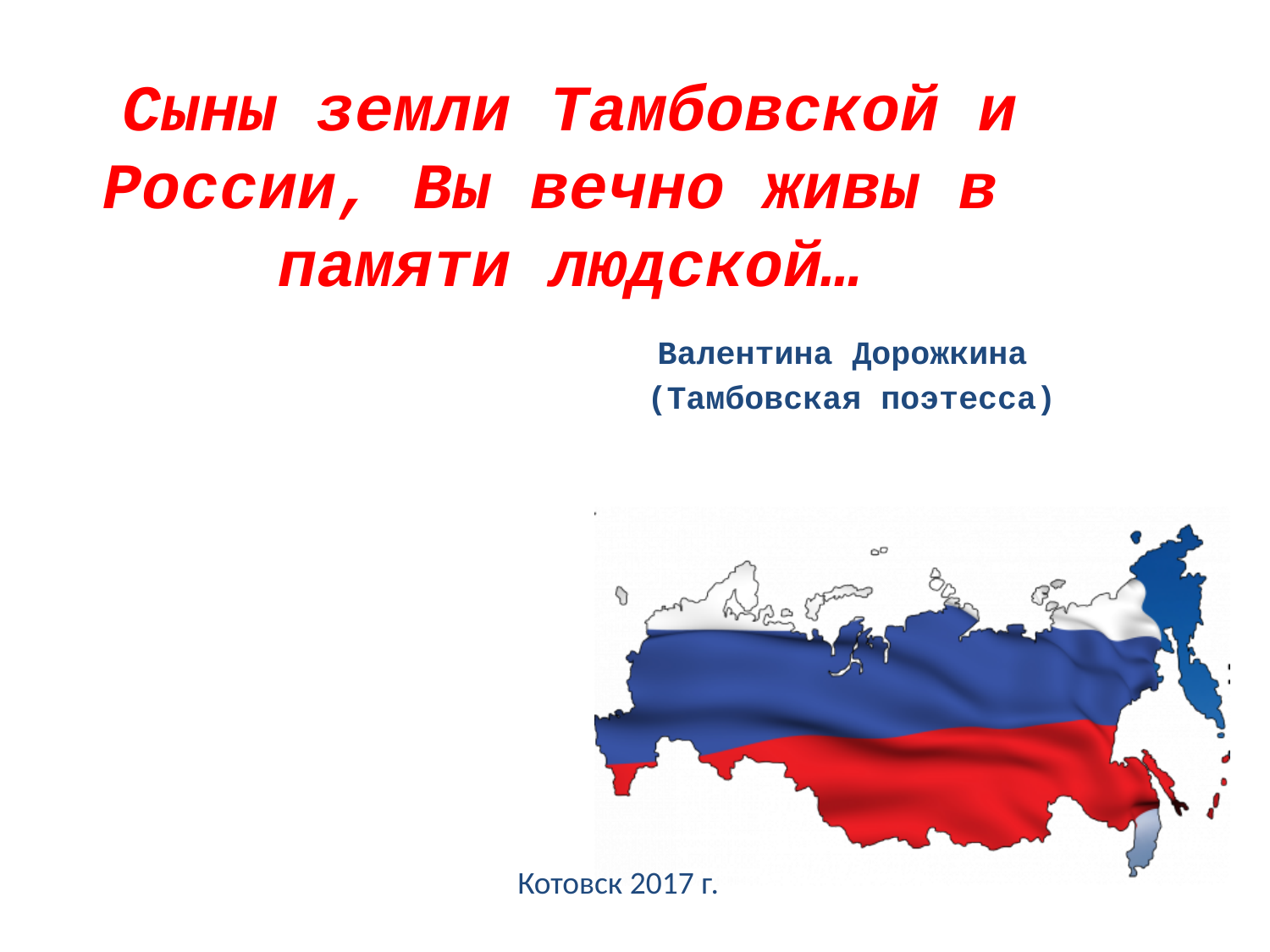

# Сыны земли Тамбовской и России, Вы вечно живы в  памяти людской… Валентина Дорожкина (Тамбовская поэтесса)

Котовск 2017 г.